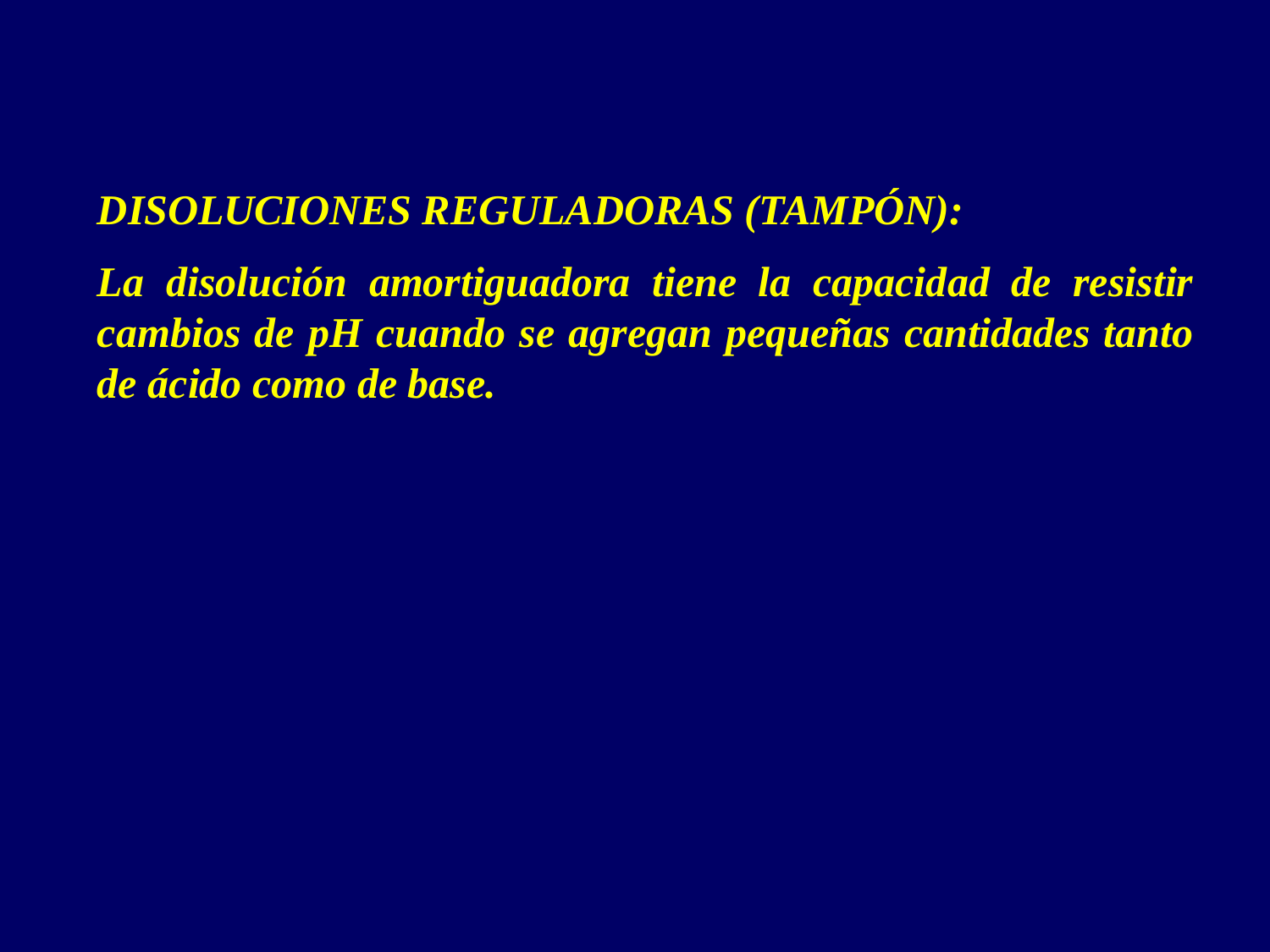

DISOLUCIONES REGULADORAS (TAMPÓN):
La disolución amortiguadora tiene la capacidad de resistir cambios de pH cuando se agregan pequeñas cantidades tanto de ácido como de base.